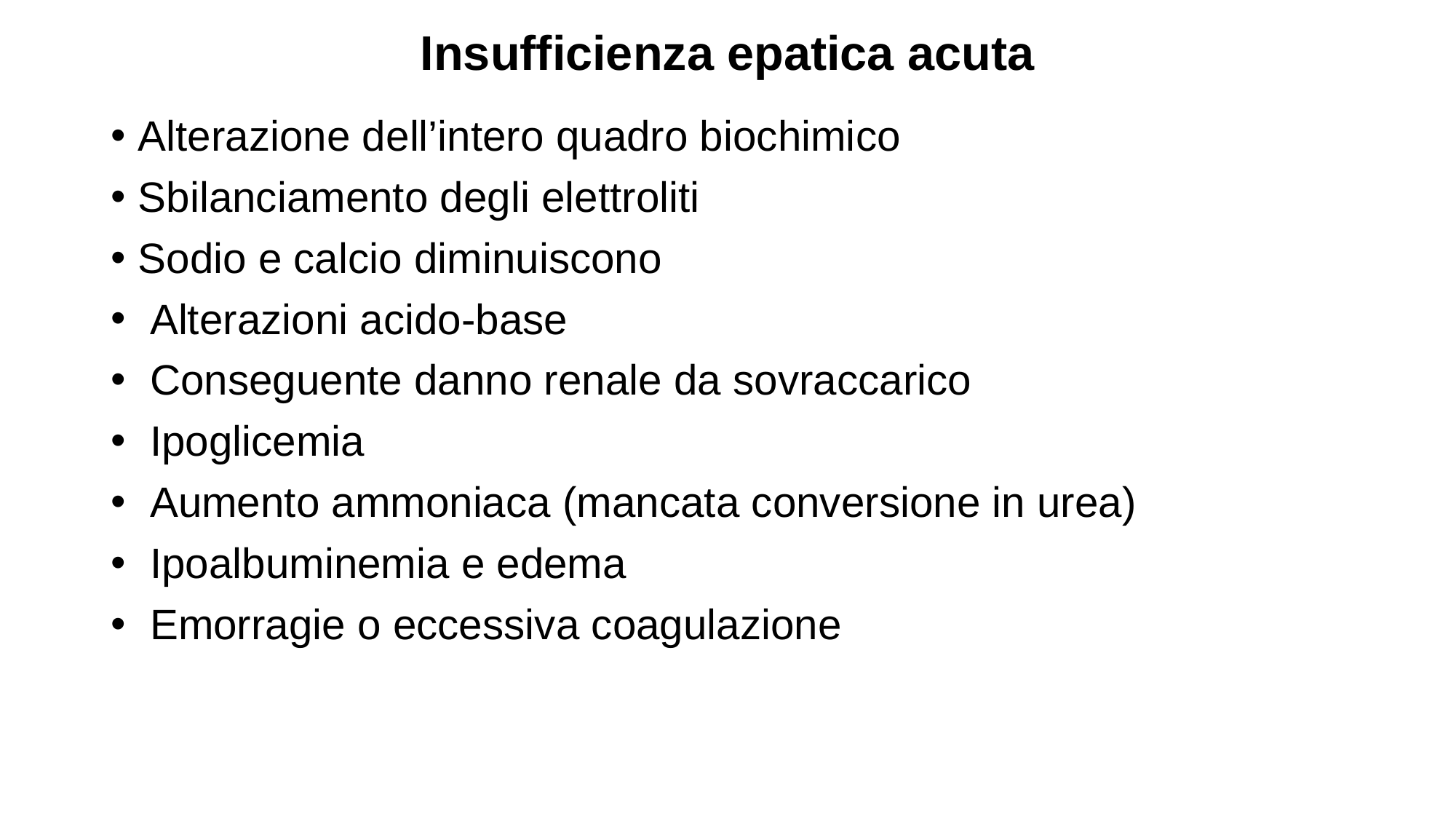

# Insufficienza epatica acuta
Alterazione dell’intero quadro biochimico
Sbilanciamento degli elettroliti
Sodio e calcio diminuiscono
 Alterazioni acido-base
 Conseguente danno renale da sovraccarico
 Ipoglicemia
 Aumento ammoniaca (mancata conversione in urea)
 Ipoalbuminemia e edema
 Emorragie o eccessiva coagulazione